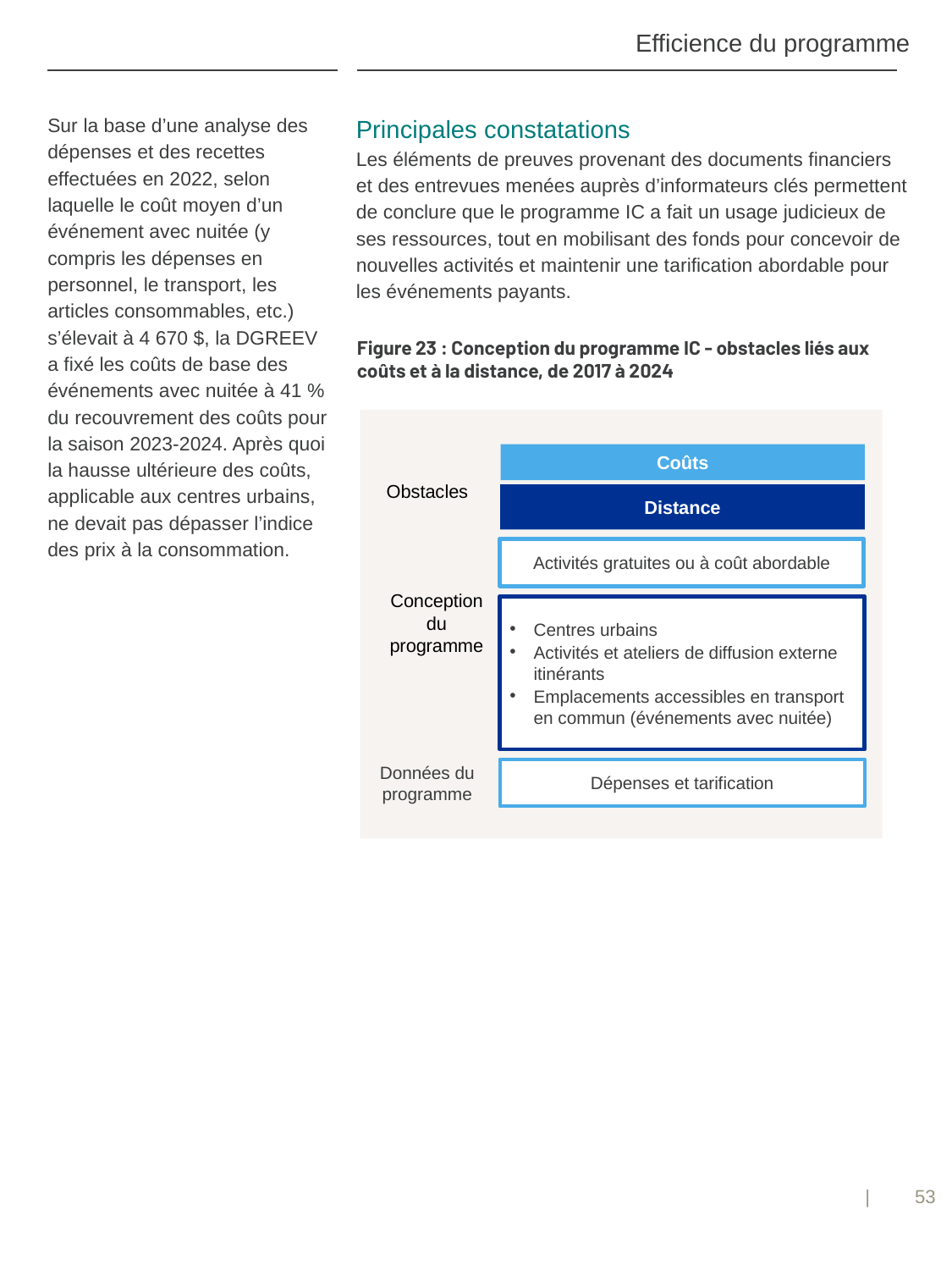

# Efficience du programme
Sur la base d’une analyse des dépenses et des recettes effectuées en 2022, selon laquelle le coût moyen d’un événement avec nuitée (y compris les dépenses en personnel, le transport, les articles consommables, etc.) s’élevait à 4 670 $, la DGREEV a fixé les coûts de base des événements avec nuitée à 41 % du recouvrement des coûts pour la saison 2023-2024. Après quoi la hausse ultérieure des coûts, applicable aux centres urbains, ne devait pas dépasser l’indice des prix à la consommation.

Principales constatations
Les éléments de preuves provenant des documents financiers et des entrevues menées auprès d’informateurs clés permettent de conclure que le programme IC a fait un usage judicieux de ses ressources, tout en mobilisant des fonds pour concevoir de nouvelles activités et maintenir une tarification abordable pour les événements payants.
Figure 23 : Conception du programme IC - obstacles liés aux coûts et à la distance, de 2017 à 2024
Coûts
Distance
Obstacles
Activités gratuites ou à coût abordable
Conception du programme
Centres urbains
Activités et ateliers de diffusion externe itinérants
Emplacements accessibles en transport en commun (événements avec nuitée)
Données du programme
Dépenses et tarification